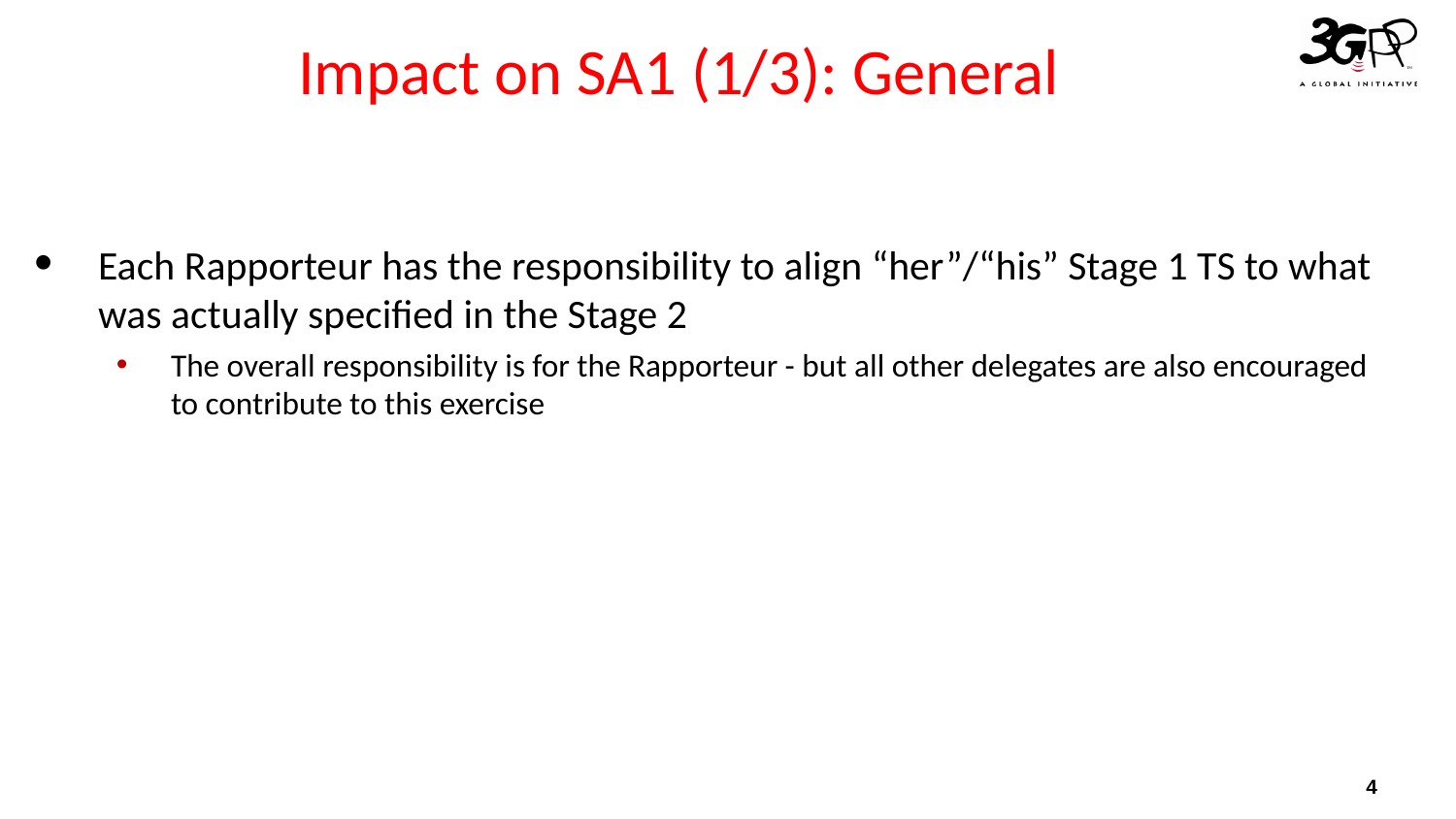

# Impact on SA1 (1/3): General
Each Rapporteur has the responsibility to align “her”/“his” Stage 1 TS to what was actually specified in the Stage 2
The overall responsibility is for the Rapporteur - but all other delegates are also encouraged to contribute to this exercise